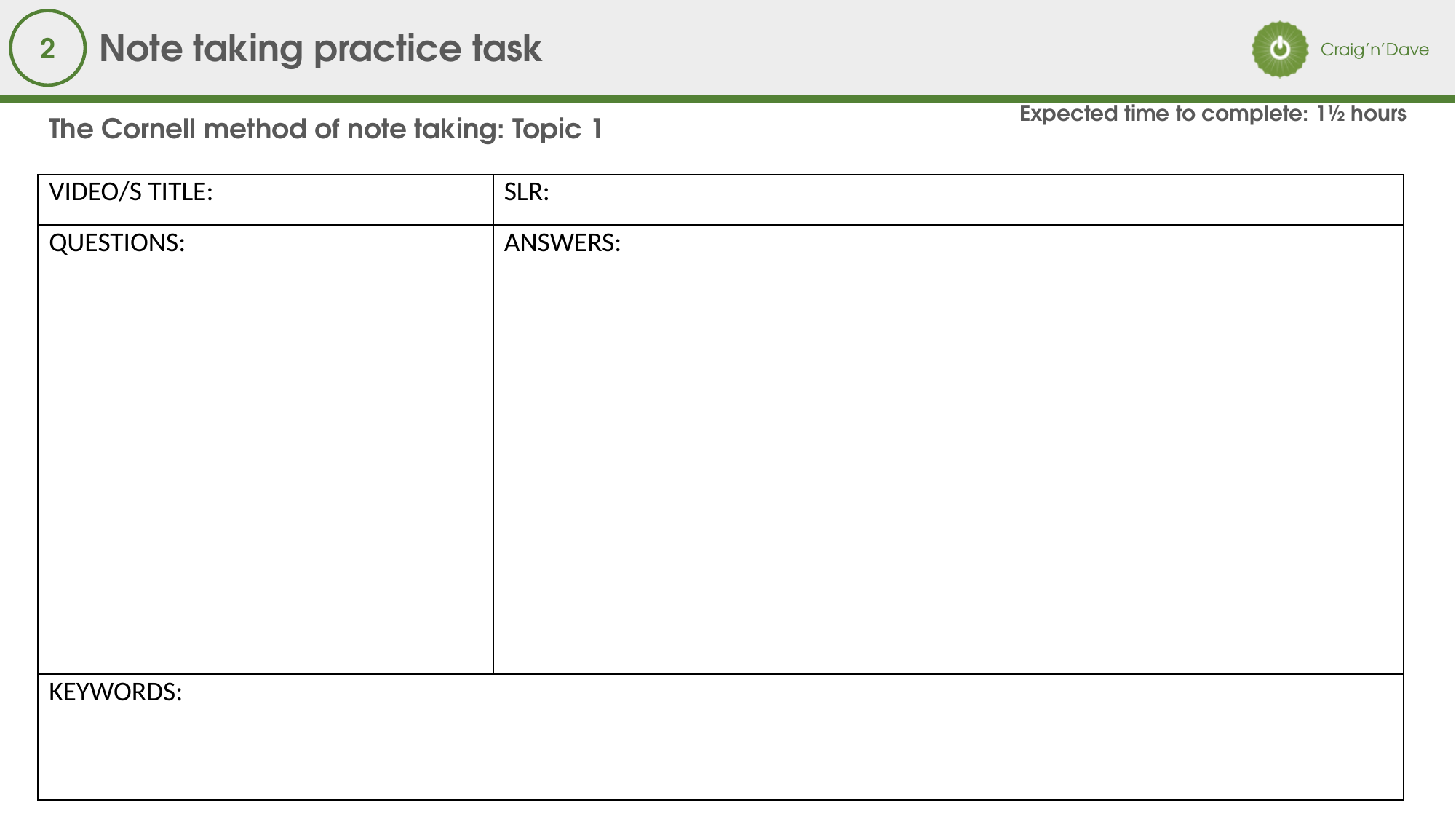

Note taking practice task
2
Expected time to complete: 1½ hours
The Cornell method of note taking: Topic 1
| VIDEO/S TITLE: | SLR: |
| --- | --- |
| QUESTIONS: | ANSWERS: |
| KEYWORDS: |  |